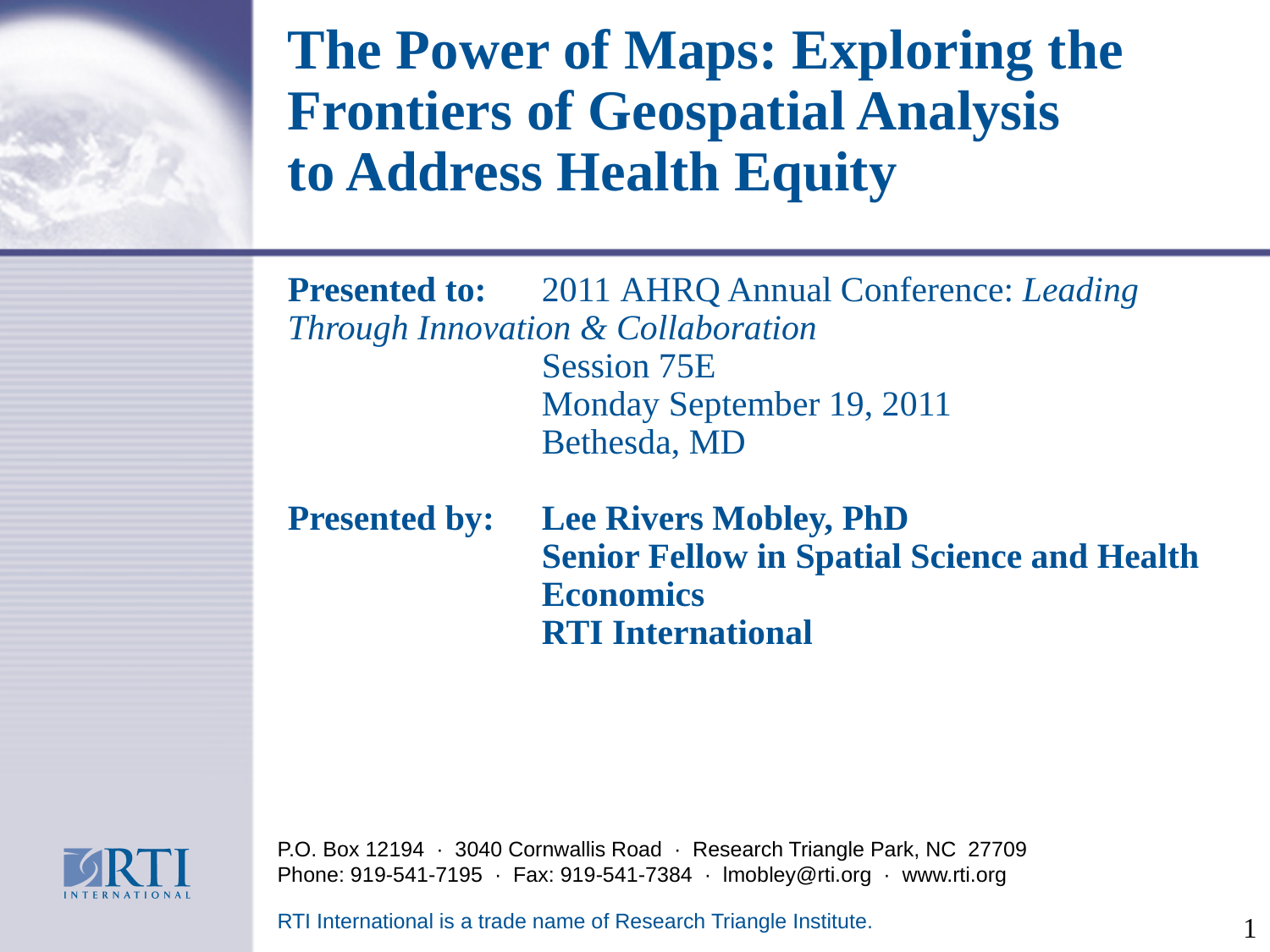

# The Power of Maps: Exploring the Frontiers of Geospatial Analysis to Address Health Equity Presented to:   	2011 AHRQ Annual Conference: Leading 	Through Innovation & Collaboration Session 75E Monday September 19, 2011 Bethesda, MD Presented by:	Lee Rivers Mobley, PhD Senior Fellow in Spatial Science and Health 	Economics RTI International
P.O. Box 12194  ·  3040 Cornwallis Road  ·  Research Triangle Park, NC  27709
Phone: 919-541-7195  ·  Fax: 919-541-7384  ·  lmobley@rti.org  ·  www.rti.org
RTI International is a trade name of Research Triangle Institute.

1